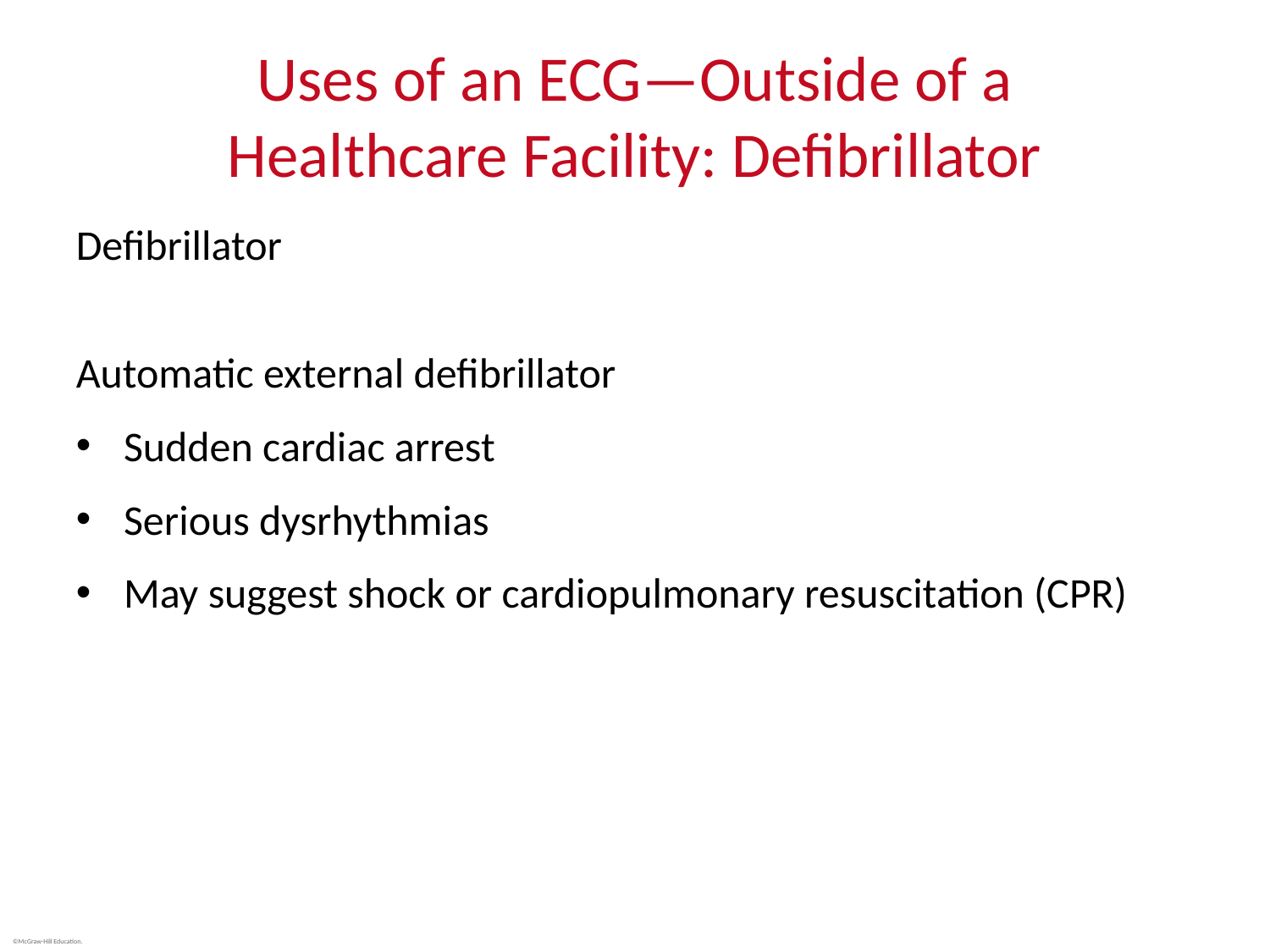

# Uses of an ECG—Outside of a Healthcare Facility: Defibrillator
Defibrillator
Automatic external defibrillator
Sudden cardiac arrest
Serious dysrhythmias
May suggest shock or cardiopulmonary resuscitation (CPR)